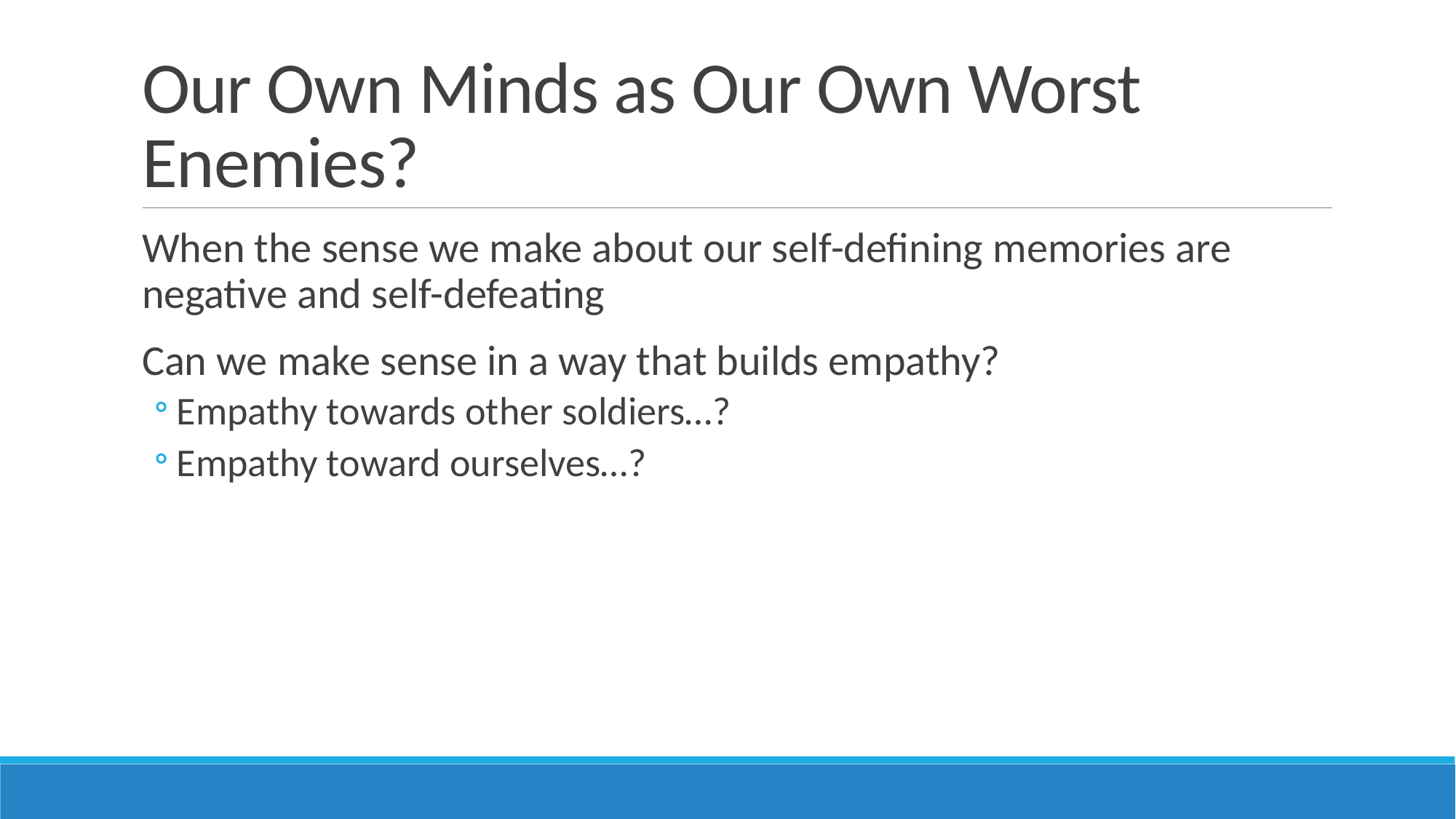

# Our Own Minds as Our Own Worst Enemies?
When the sense we make about our self-defining memories are negative and self-defeating
Can we make sense in a way that builds empathy?
Empathy towards other soldiers…?
Empathy toward ourselves…?